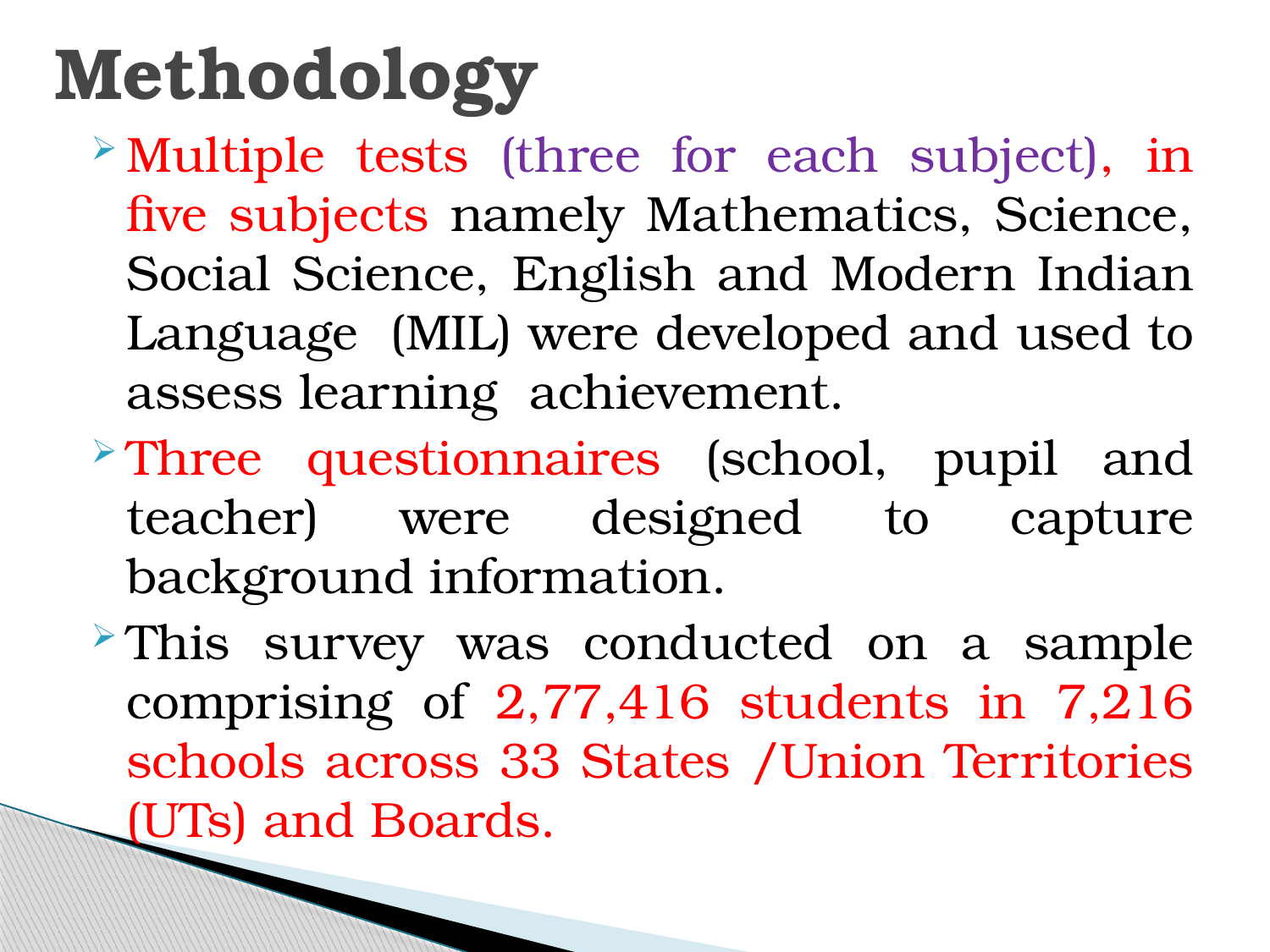

# Methodology
Multiple tests (three for each subject), in five subjects namely Mathematics, Science, Social Science, English and Modern Indian Language  (MIL) were developed and used to assess learning  achievement.
Three questionnaires (school, pupil and teacher) were designed to capture background information.
This survey was conducted on a sample comprising of 2,77,416 students in 7,216 schools across 33 States /Union Territories (UTs) and Boards.